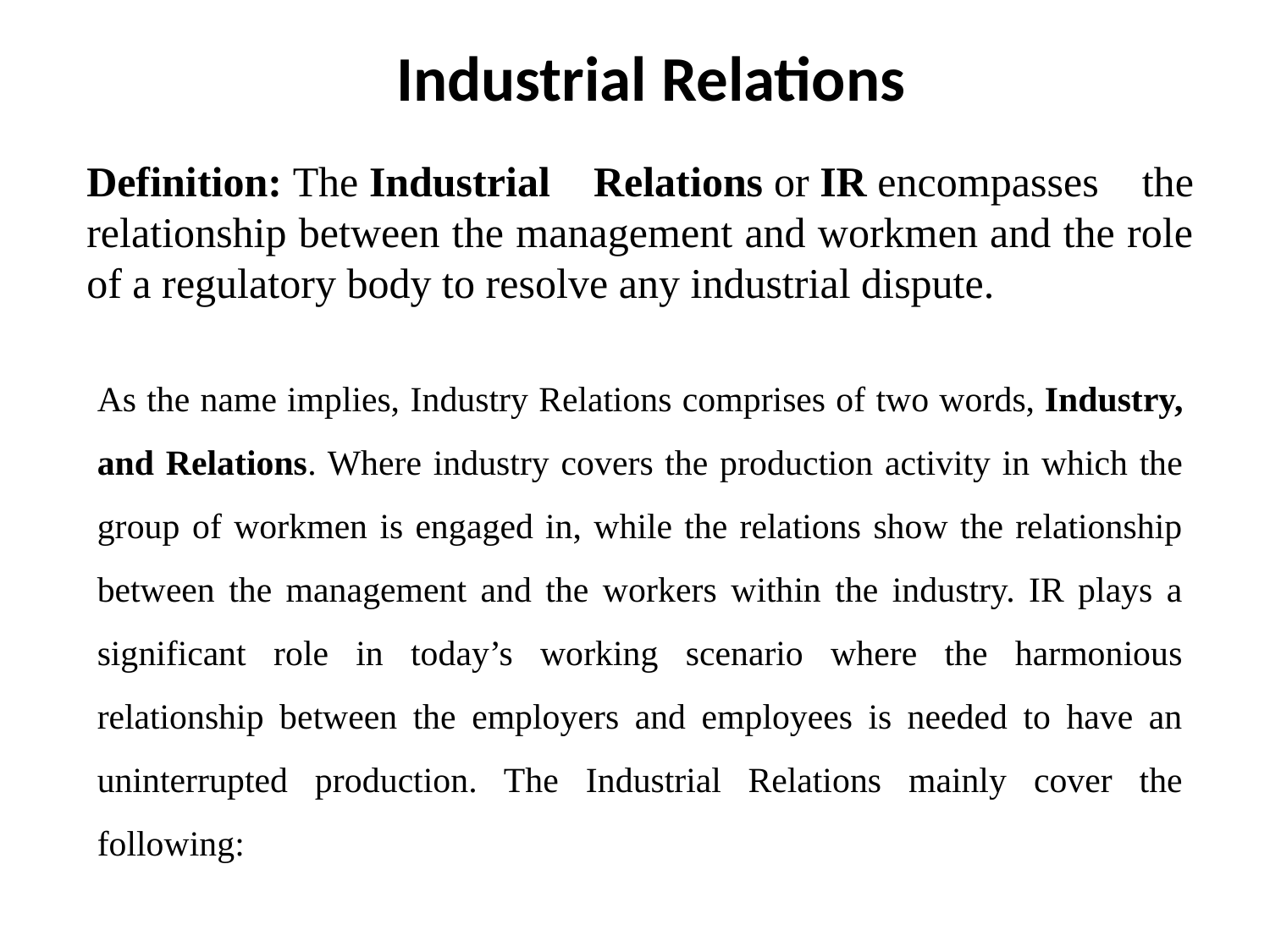

Industrial Relations
Definition: The Industrial Relations or IR encompasses the relationship between the management and workmen and the role of a regulatory body to resolve any industrial dispute.
As the name implies, Industry Relations comprises of two words, Industry, and Relations. Where industry covers the production activity in which the group of workmen is engaged in, while the relations show the relationship between the management and the workers within the industry. IR plays a significant role in today’s working scenario where the harmonious relationship between the employers and employees is needed to have an uninterrupted production. The Industrial Relations mainly cover the following: